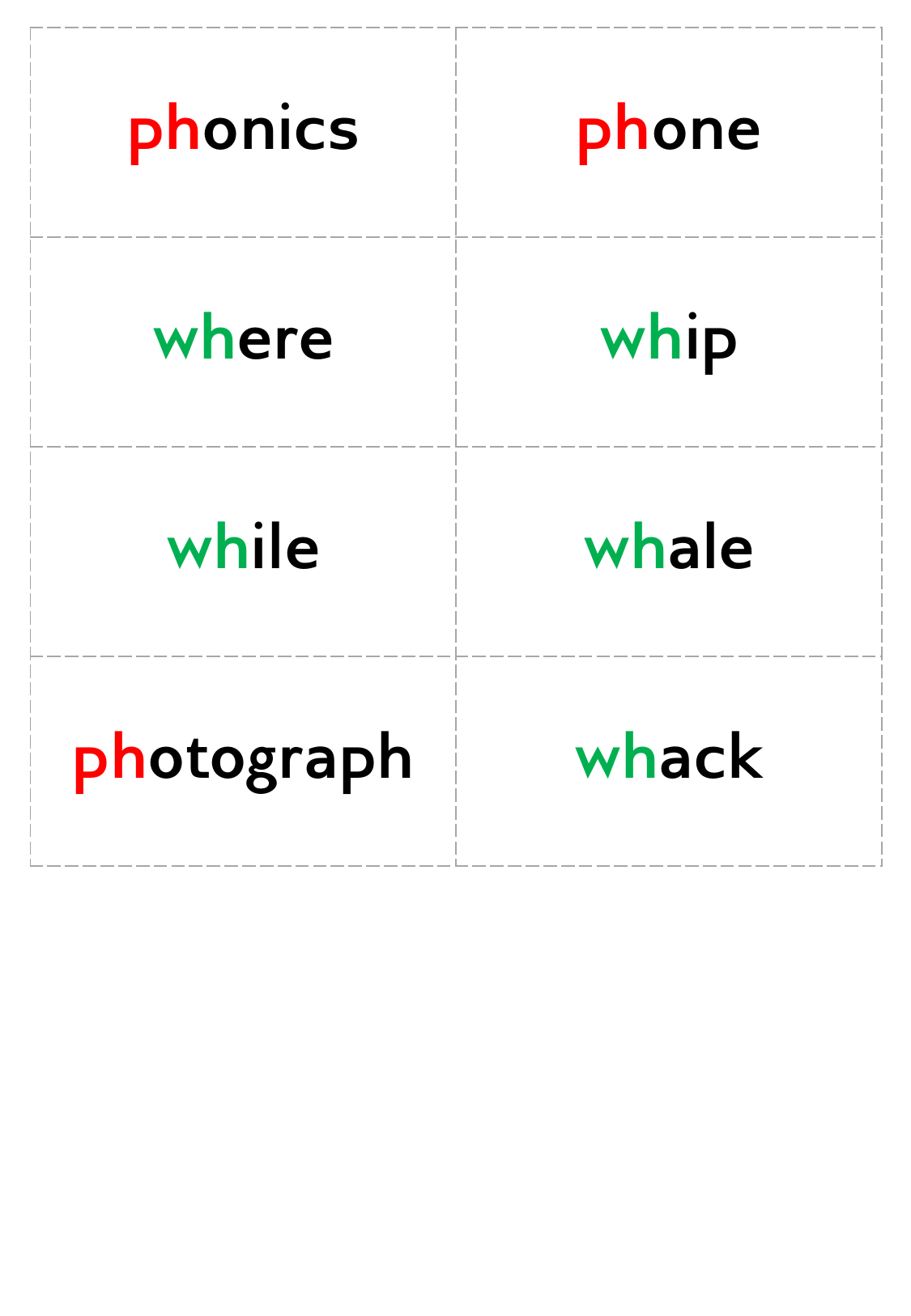

| phonics | phone |
| --- | --- |
| where | whip |
| while | whale |
| photograph | whack |